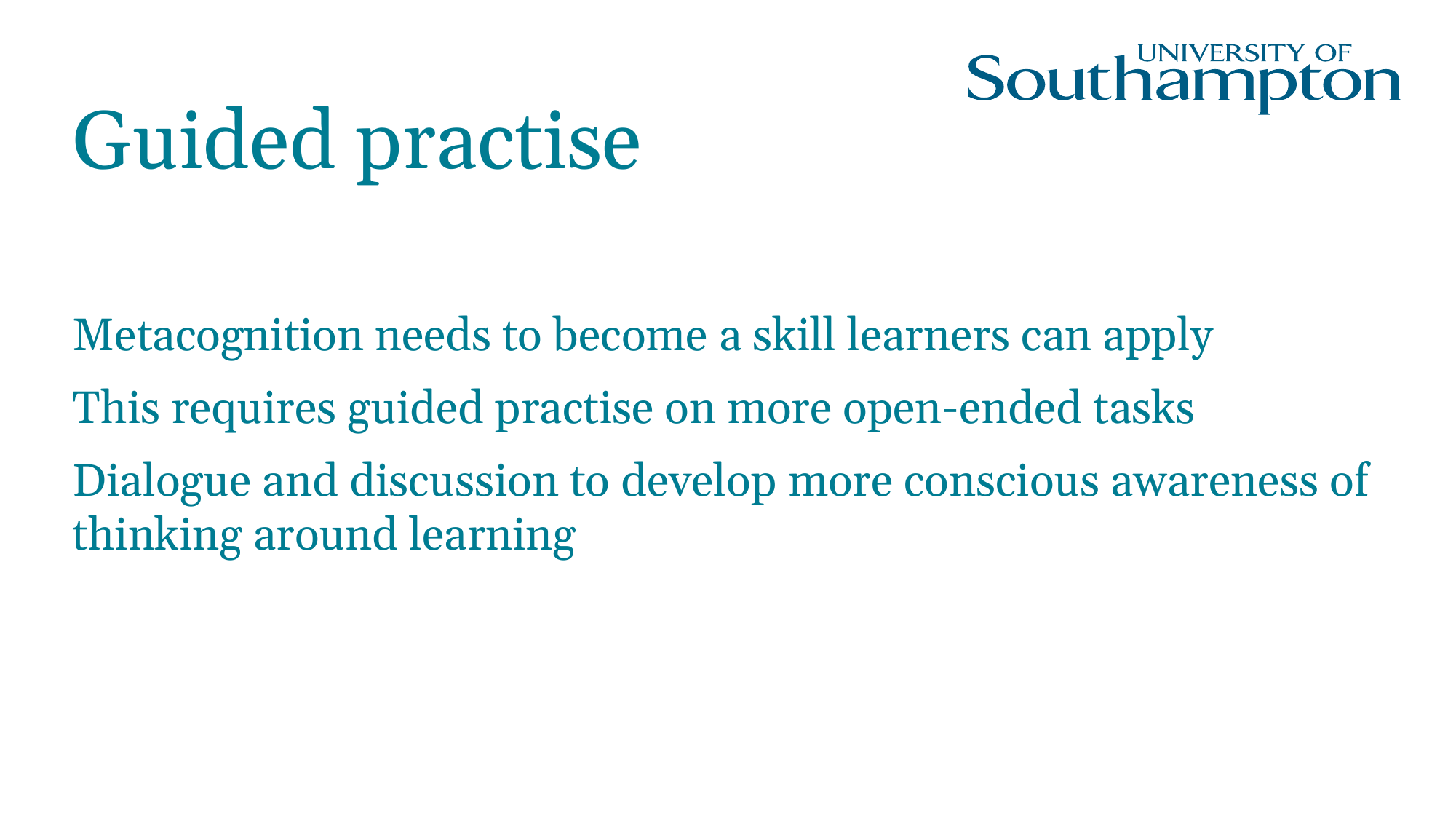

# Guided practise
Metacognition needs to become a skill learners can apply
This requires guided practise on more open-ended tasks
Dialogue and discussion to develop more conscious awareness of thinking around learning